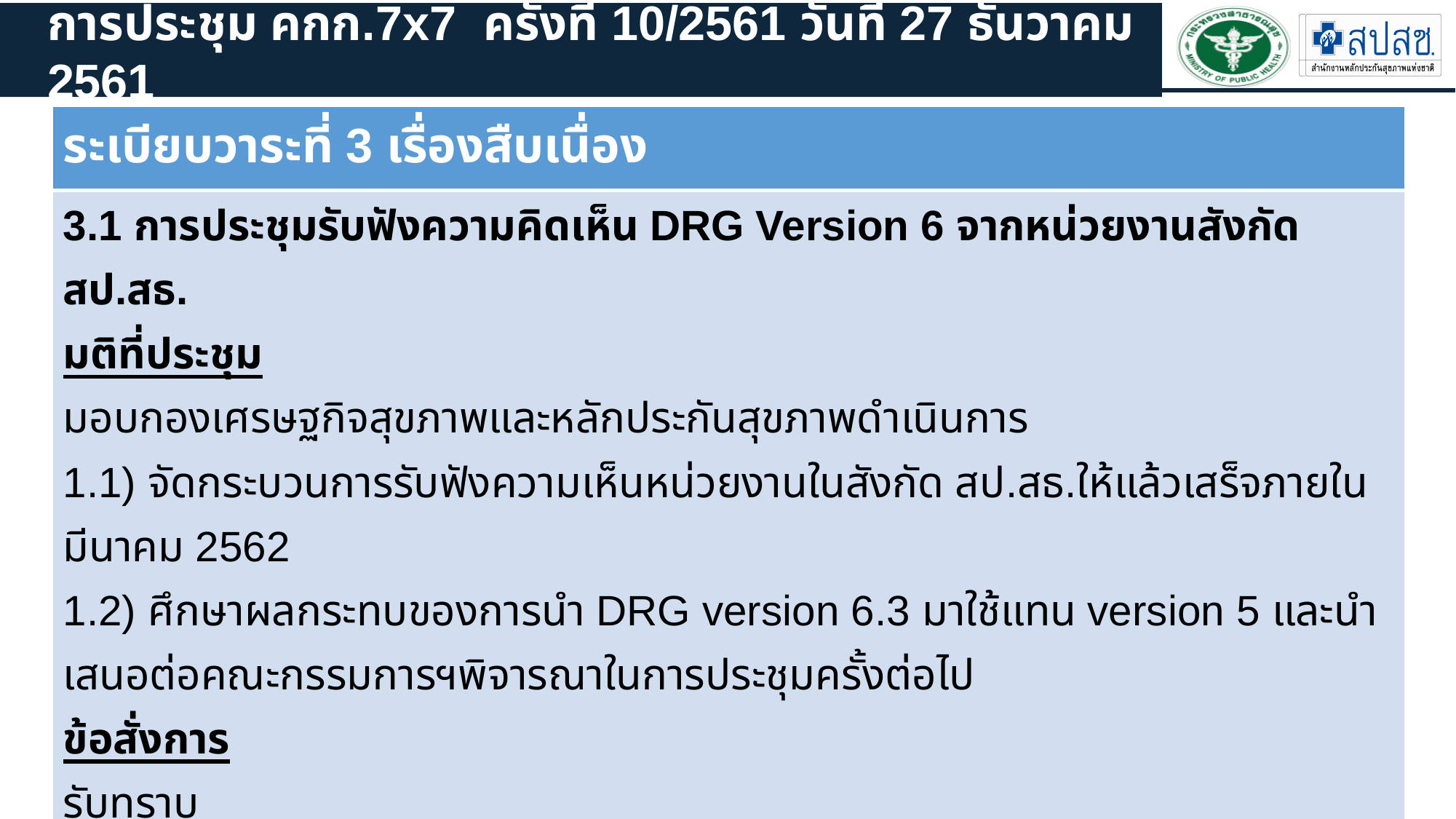

# การประชุม คกก.7x7  ครั้งที่ 10/2561 วันที่ 27 ธันวาคม 2561
| ระเบียบวาระที่ 3 เรื่องสืบเนื่อง |
| --- |
| 3.1 การประชุมรับฟังความคิดเห็น DRG Version 6 จากหน่วยงานสังกัด สป.สธ. มติที่ประชุม มอบกองเศรษฐกิจสุขภาพและหลักประกันสุขภาพดำเนินการ 1.1) จัดกระบวนการรับฟังความเห็นหน่วยงานในสังกัด สป.สธ.ให้แล้วเสร็จภายในมีนาคม 2562 1.2) ศึกษาผลกระทบของการนำ DRG version 6.3 มาใช้แทน version 5 และนำเสนอต่อคณะกรรมการฯพิจารณาในการประชุมครั้งต่อไป ข้อสั่งการ รับทราบ |
2